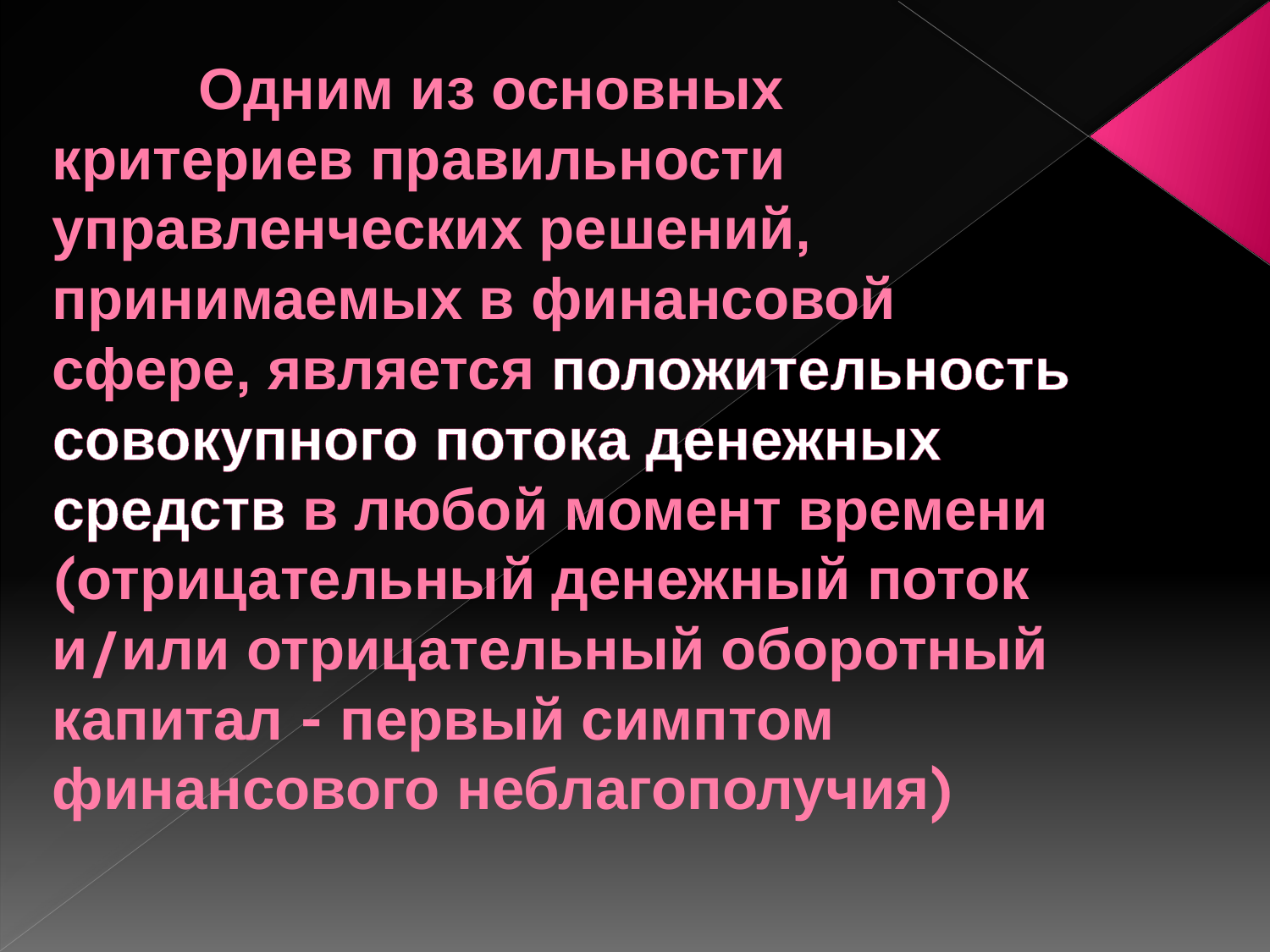

# Одним из основных критериев правильности управленческих решений, принимаемых в финансовой сфере, является положительность совокупного потока денежных средств в любой момент времени (отрицательный денежный поток и/или отрицательный оборотный капитал - первый симптом финансового неблагополучия)